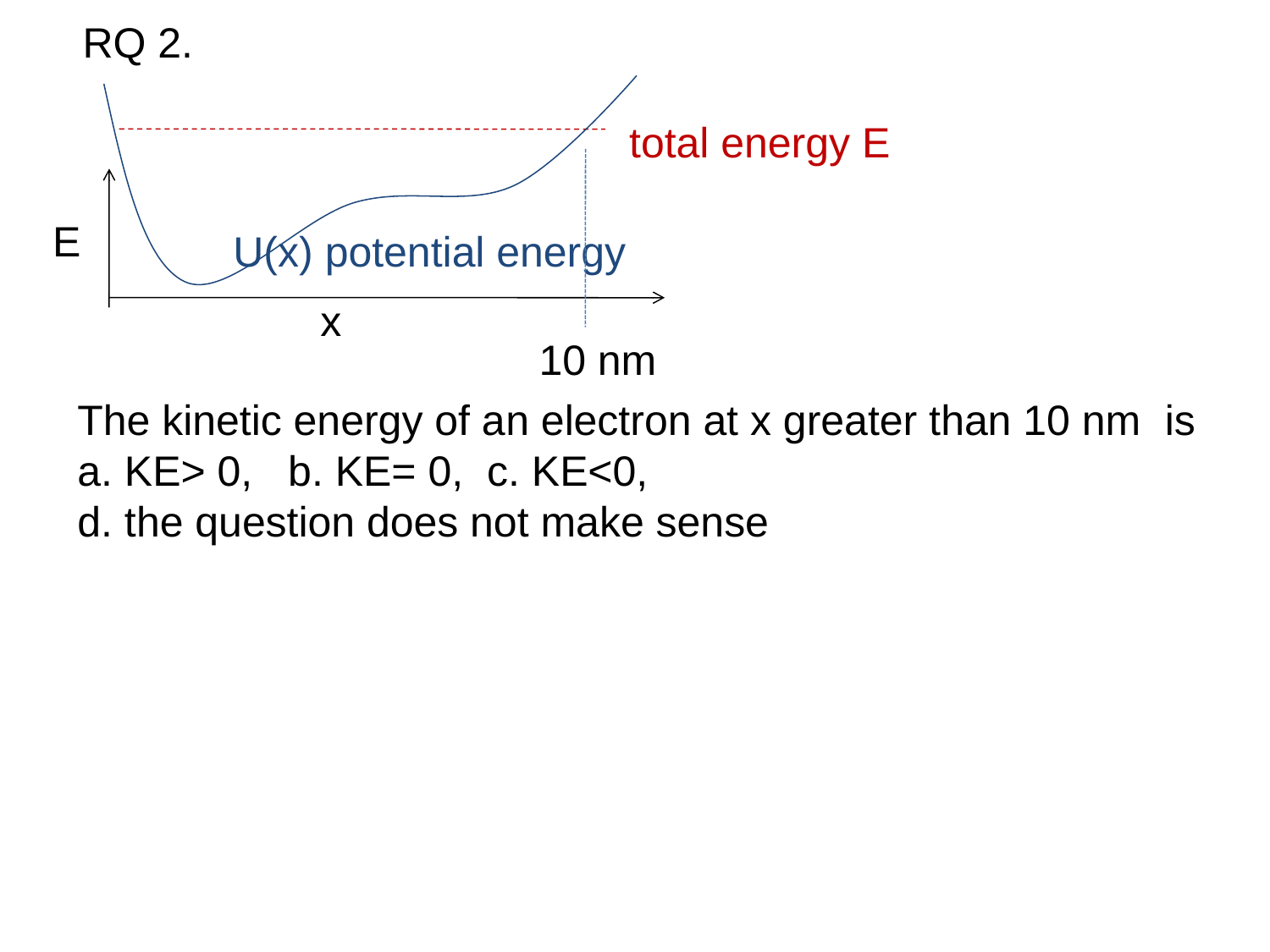

RQ 2.

total energy E
E
U(x) potential energy
x
10 nm
The kinetic energy of an electron at x greater than 10 nm  is
a. KE> 0,   b. KE= 0,  c. KE<0,
d. the question does not make sense